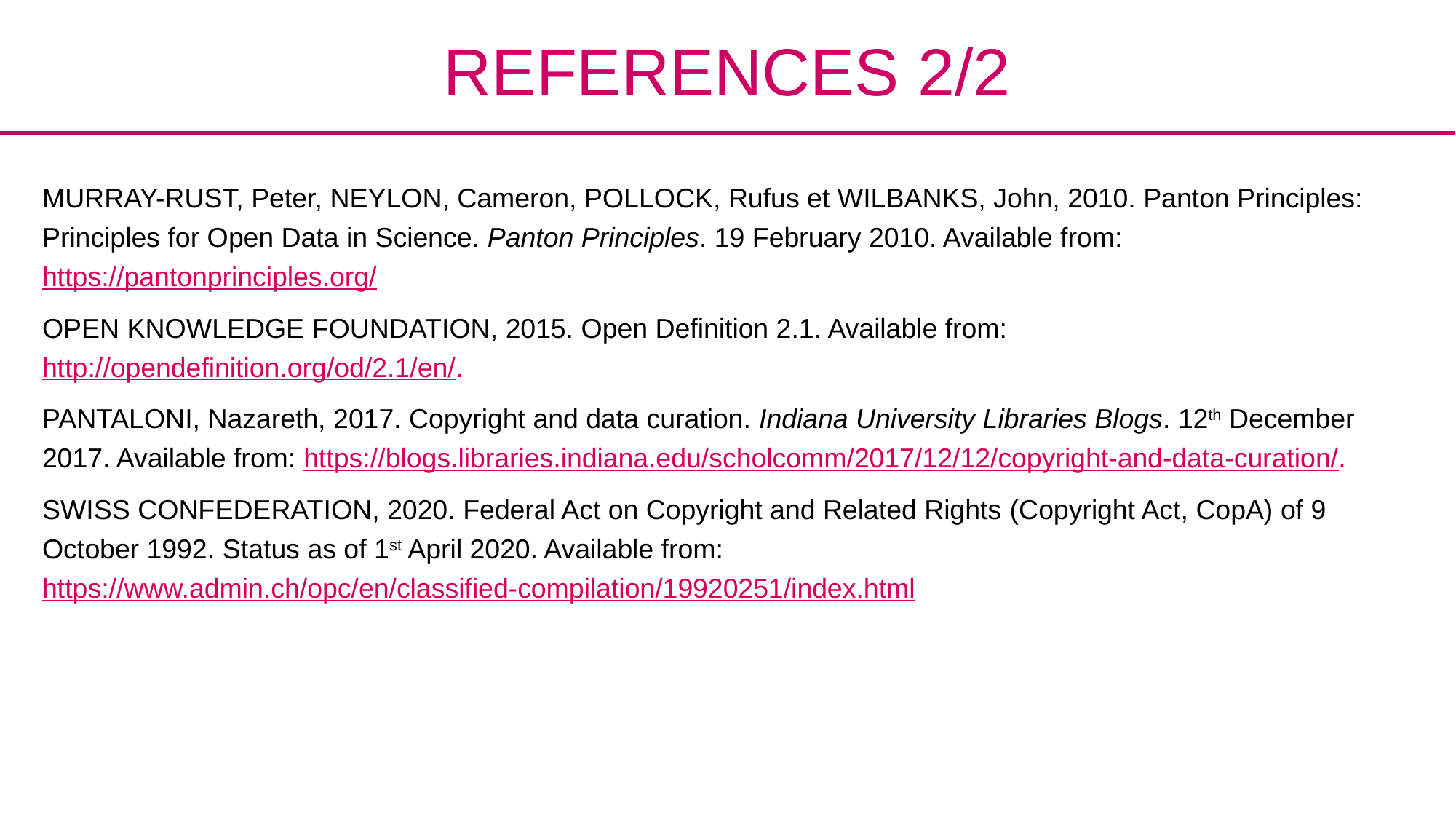

# References 2/2
MURRAY-RUST, Peter, NEYLON, Cameron, POLLOCK, Rufus et WILBANKS, John, 2010. Panton Principles: Principles for Open Data in Science. Panton Principles. 19 February 2010. Available from: https://pantonprinciples.org/
OPEN KNOWLEDGE FOUNDATION, 2015. Open Definition 2.1. Available from: http://opendefinition.org/od/2.1/en/.
PANTALONI, Nazareth, 2017. Copyright and data curation. Indiana University Libraries Blogs. 12th December 2017. Available from: https://blogs.libraries.indiana.edu/scholcomm/2017/12/12/copyright-and-data-curation/.
SWISS CONFEDERATION, 2020. Federal Act on Copyright and Related Rights (Copyright Act, CopA) of 9 October 1992. Status as of 1st April 2020. Available from: https://www.admin.ch/opc/en/classified-compilation/19920251/index.html